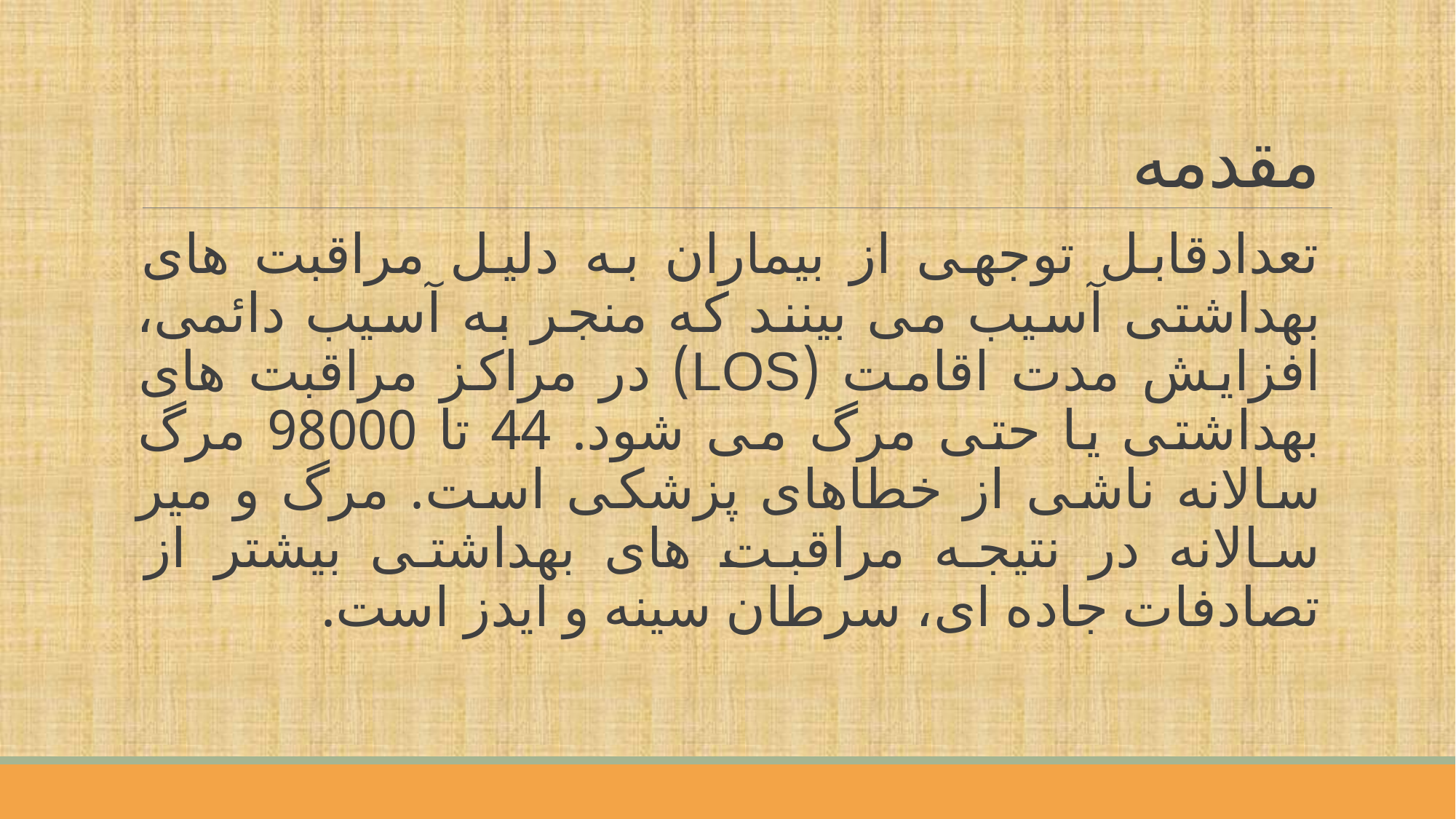

# مقدمه
تعدادقابل توجهی از بیماران به دلیل مراقبت های بهداشتی آسیب می بینند که منجر به آسیب دائمی، افزایش مدت اقامت (LOS) در مراکز مراقبت های بهداشتی یا حتی مرگ می شود. 44 تا 98000 مرگ سالانه ناشی از خطاهای پزشکی است. مرگ و میر سالانه در نتیجه مراقبت های بهداشتی بیشتر از تصادفات جاده ای، سرطان سینه و ایدز است.